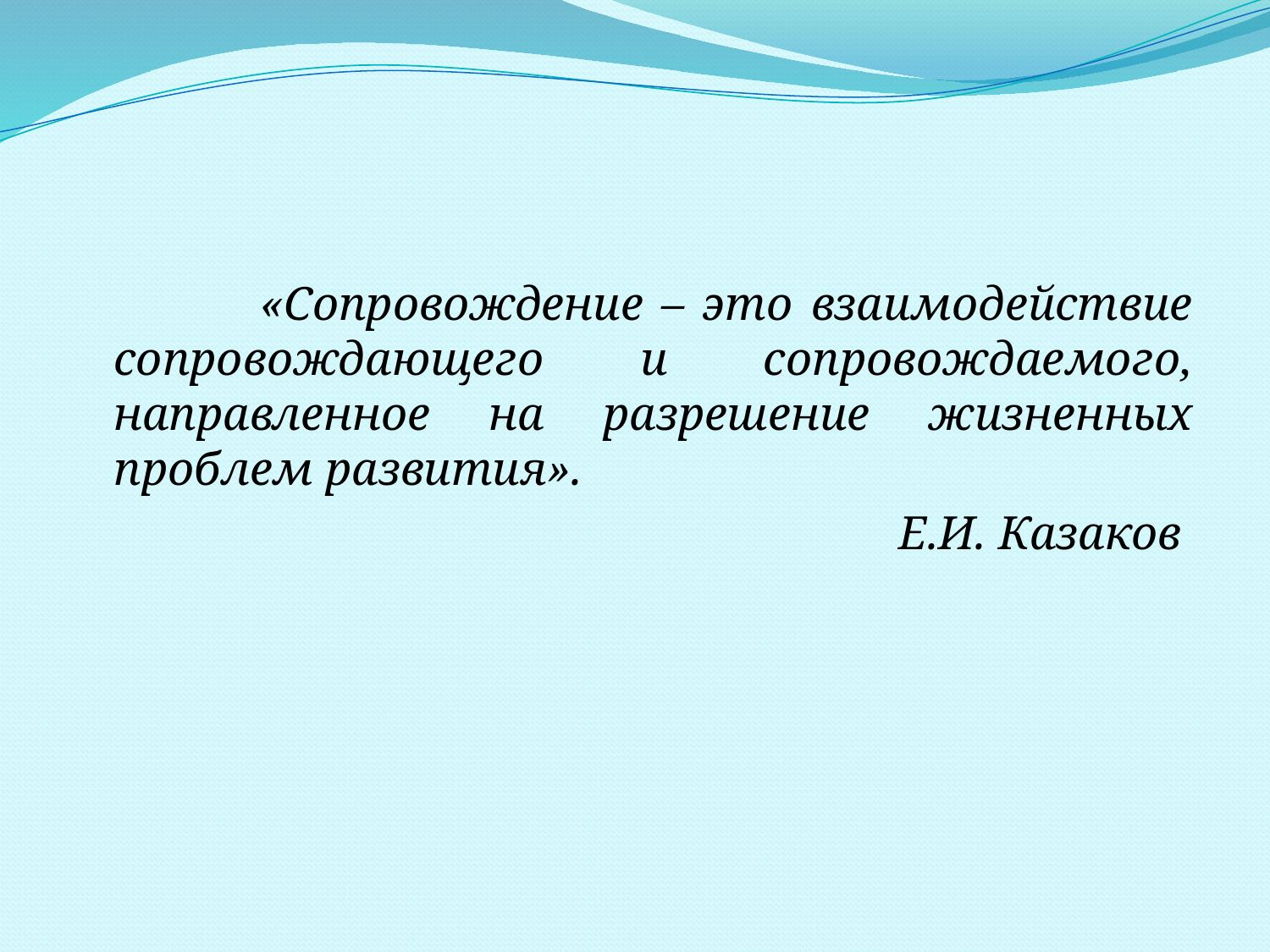

«Сопровождение – это взаимодействие сопровождающего и сопровождаемого, направленное на разрешение жизненных проблем развития».
Е.И. Казаков